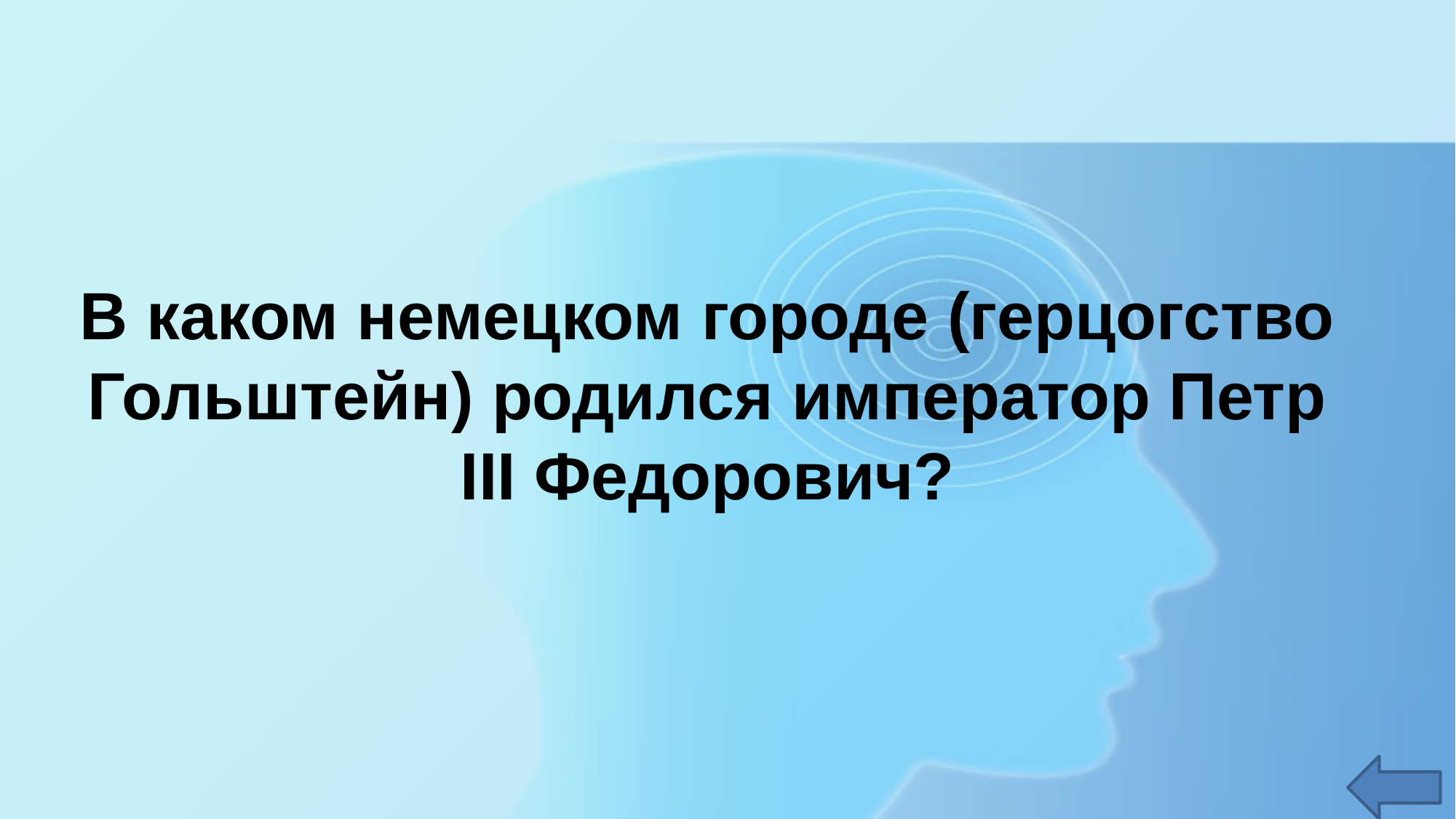

# В каком немецком городе (герцогство Гольштейн) родился император Петр III Федорович?